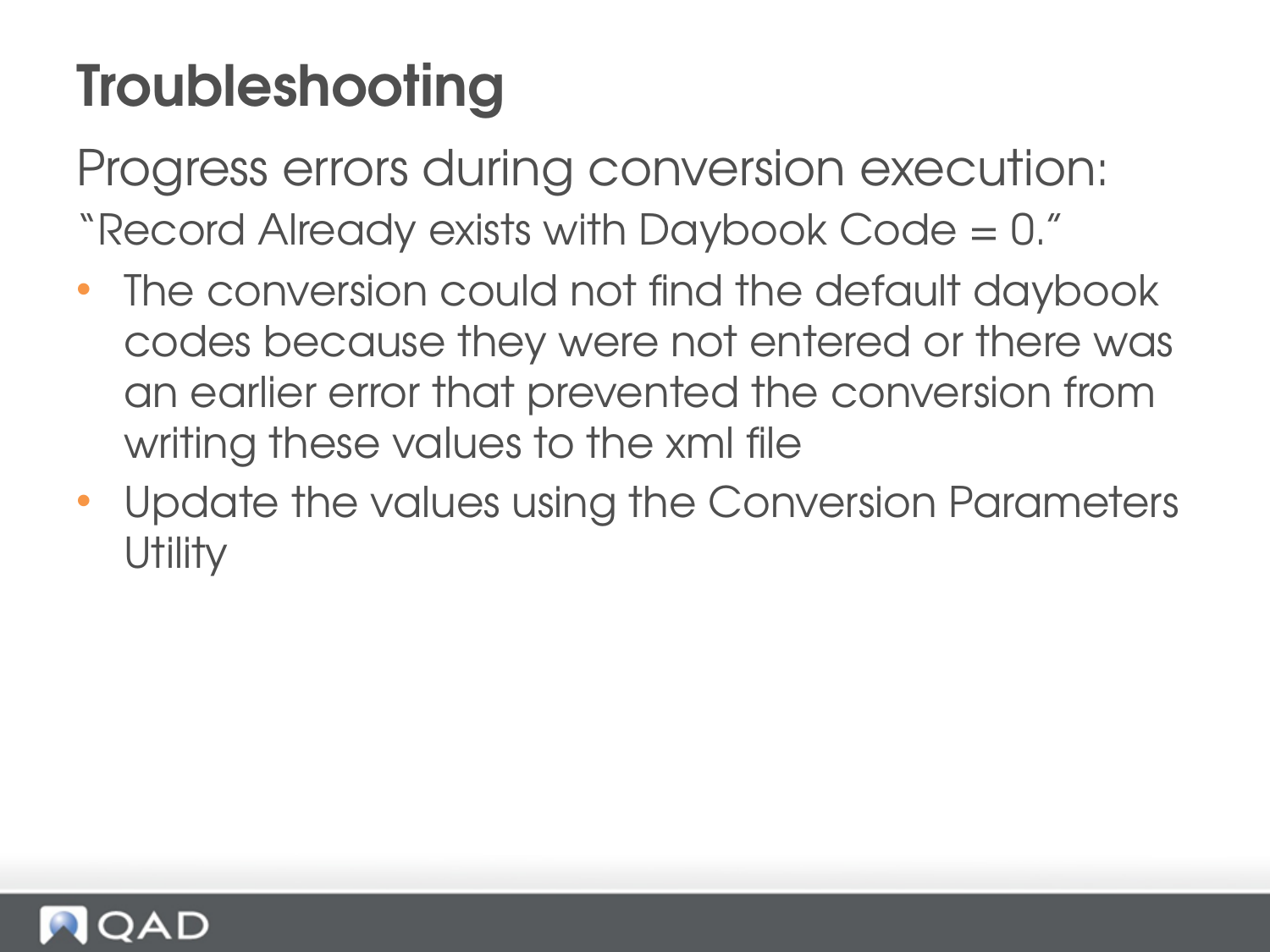

# Troubleshooting
Progress errors during conversion execution: “Record Already exists with Daybook Code = 0.”
The conversion could not find the default daybook codes because they were not entered or there was an earlier error that prevented the conversion from writing these values to the xml file
Update the values using the Conversion Parameters Utility